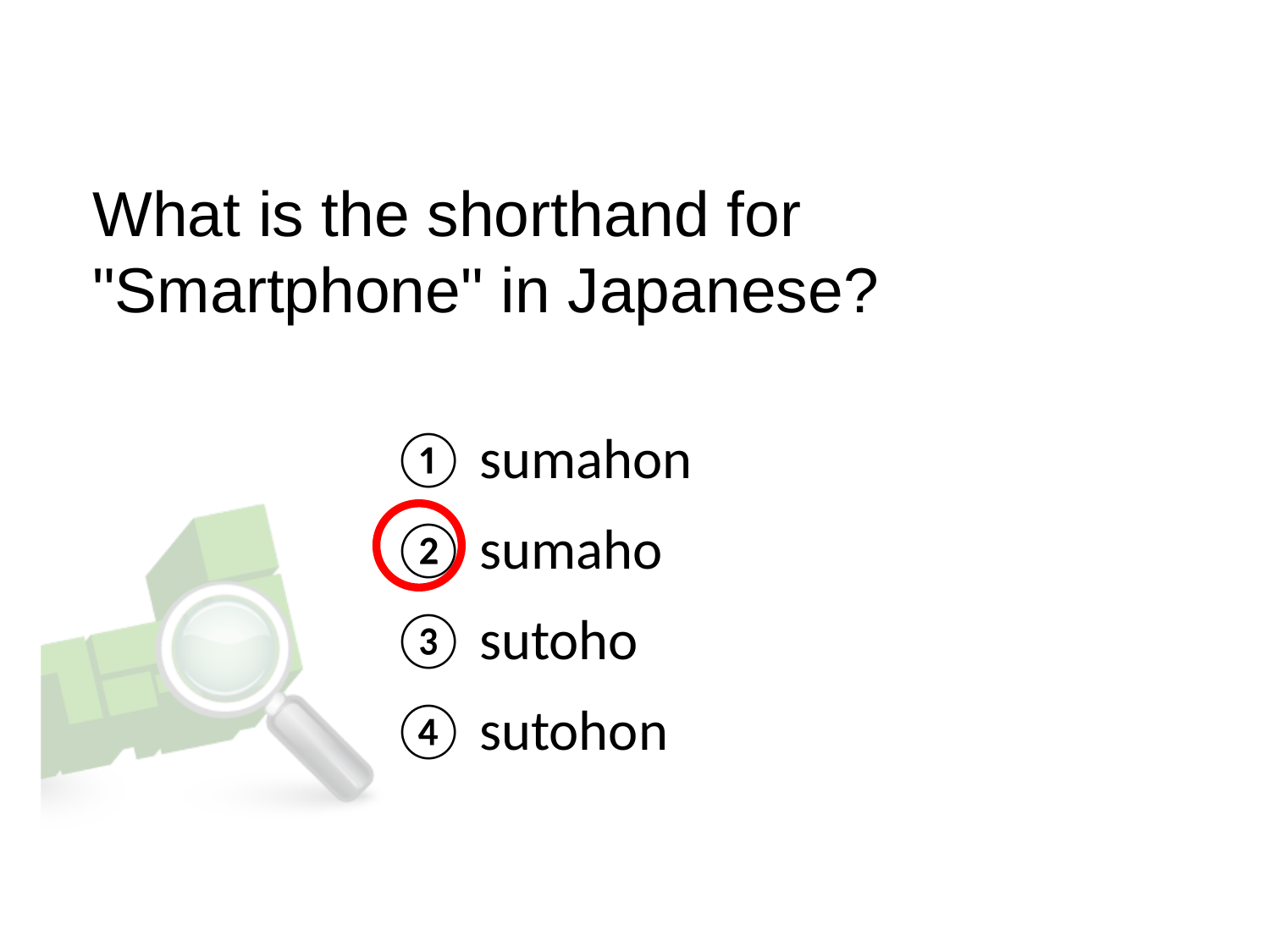

What is the shorthand for "Smartphone" in Japanese?
① sumahon
② sumaho
③ sutoho
④ sutohon